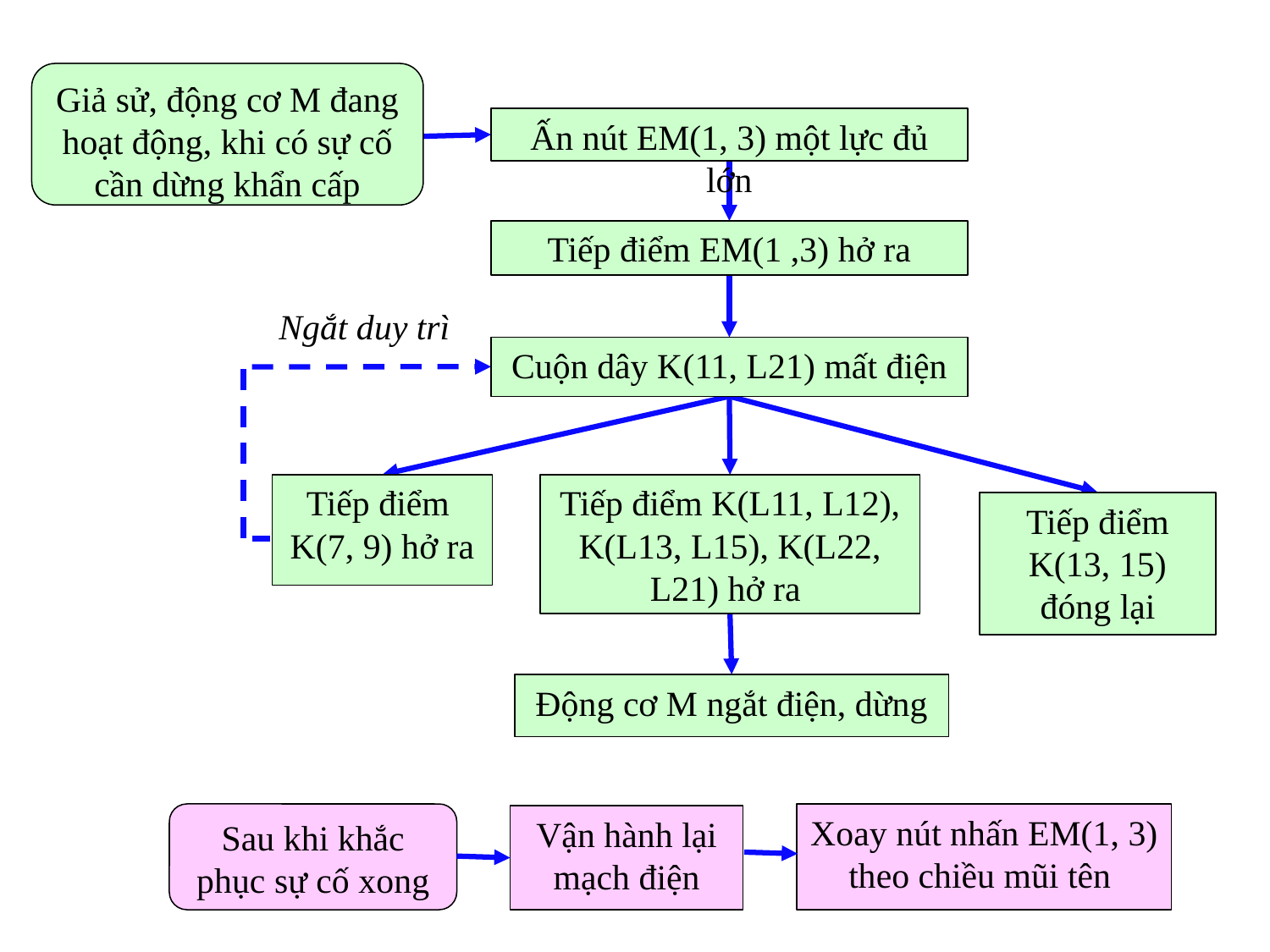

Giả sử, động cơ M đang hoạt động, khi có sự cố cần dừng khẩn cấp

Ấn nút EM(1, 3) một lực đủ lớn
Tiếp điểm EM(1 ,3) hở ra
Ngắt duy trì
Cuộn dây K(11, L21) mất điện
Tiếp điểm
K(7, 9) hở ra
Tiếp điểm K(L11, L12), K(L13, L15), K(L22, L21) hở ra
Tiếp điểm K(13, 15) đóng lại
Động cơ M ngắt điện, dừng
Sau khi khắc phục sự cố xong
Xoay nút nhấn EM(1, 3) theo chiều mũi tên
Vận hành lại mạch điện